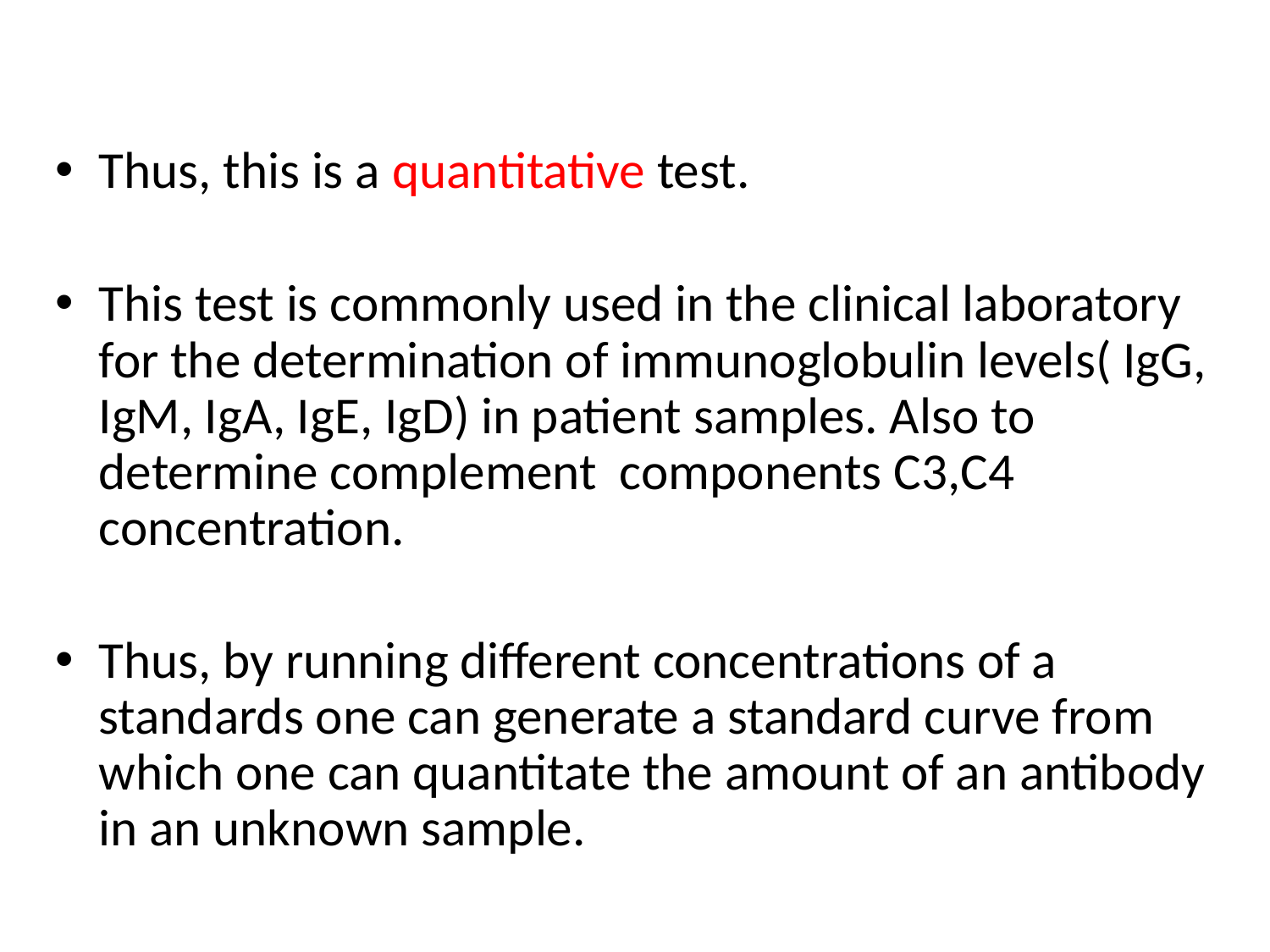

Thus, this is a quantitative test.

This test is commonly used in the clinical laboratory for the determination of immunoglobulin levels( IgG, IgM, IgA, IgE, IgD) in patient samples. Also to determine complement  components C3,C4 concentration.

Thus, by running different concentrations of a standards one can generate a standard curve from which one can quantitate the amount of an antibody in an unknown sample.